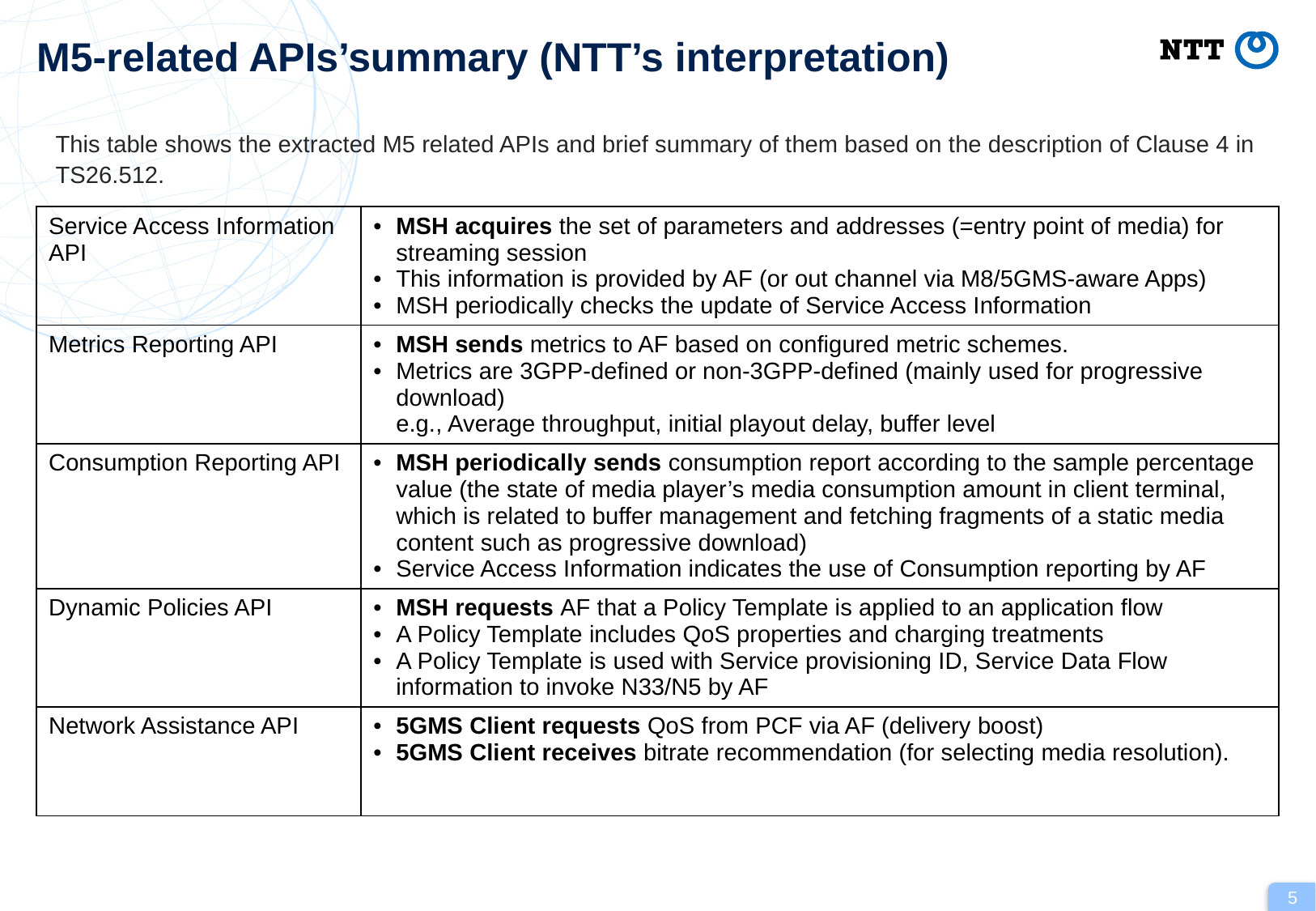

# M5-related APIs’summary (NTT’s interpretation)
This table shows the extracted M5 related APIs and brief summary of them based on the description of Clause 4 in TS26.512.
| Service Access Information API | MSH acquires the set of parameters and addresses (=entry point of media) for streaming session This information is provided by AF (or out channel via M8/5GMS-aware Apps) MSH periodically checks the update of Service Access Information |
| --- | --- |
| Metrics Reporting API | MSH sends metrics to AF based on configured metric schemes. Metrics are 3GPP-defined or non-3GPP-defined (mainly used for progressive download) e.g., Average throughput, initial playout delay, buffer level |
| Consumption Reporting API | MSH periodically sends consumption report according to the sample percentage value (the state of media player’s media consumption amount in client terminal, which is related to buffer management and fetching fragments of a static media content such as progressive download) Service Access Information indicates the use of Consumption reporting by AF |
| Dynamic Policies API | MSH requests AF that a Policy Template is applied to an application flow A Policy Template includes QoS properties and charging treatments A Policy Template is used with Service provisioning ID, Service Data Flow information to invoke N33/N5 by AF |
| Network Assistance API | 5GMS Client requests QoS from PCF via AF (delivery boost) 5GMS Client receives bitrate recommendation (for selecting media resolution). |